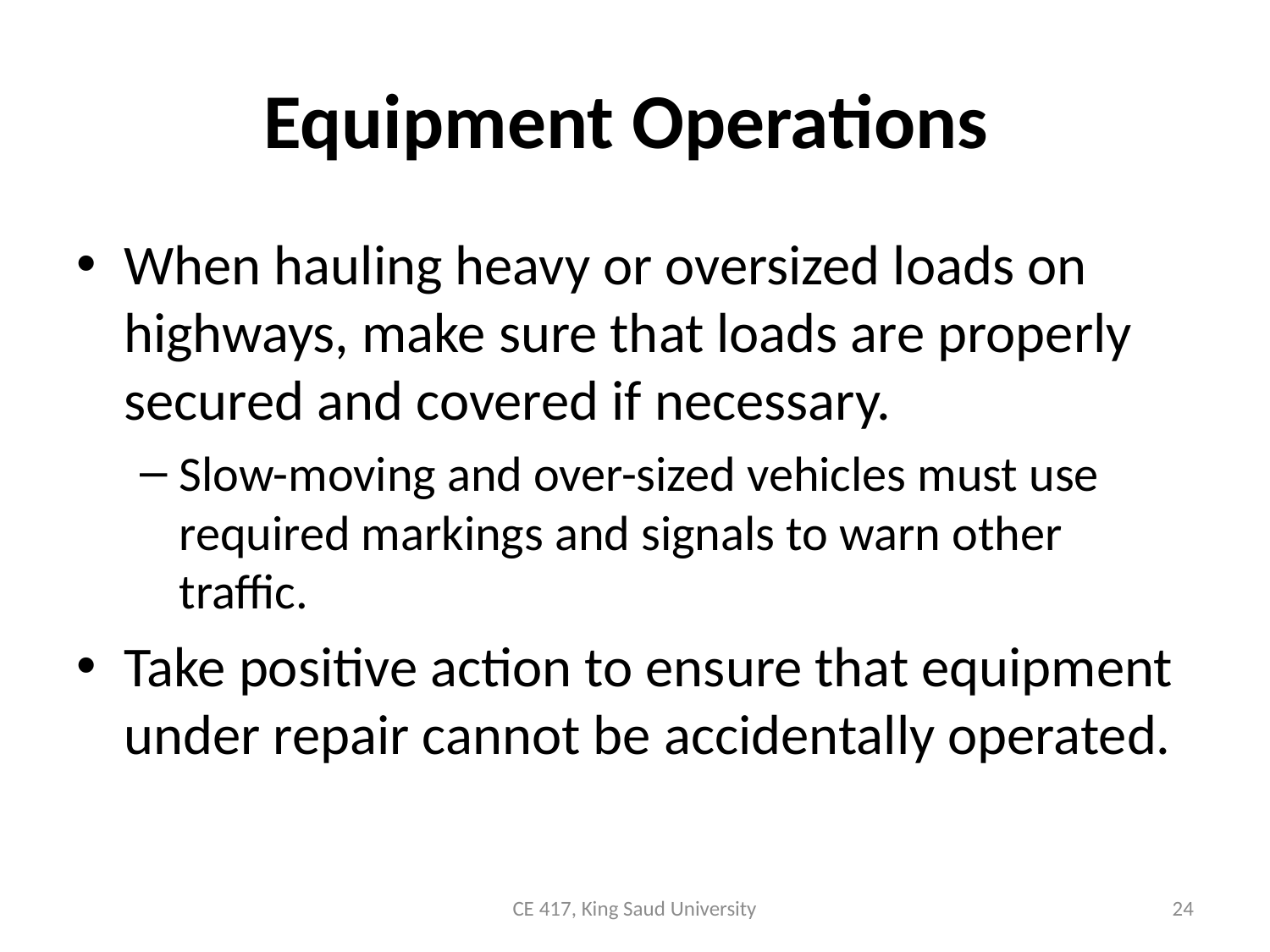

# Equipment Operations
When hauling heavy or oversized loads on highways, make sure that loads are properly secured and covered if necessary.
Slow-moving and over-sized vehicles must use required markings and signals to warn other traffic.
Take positive action to ensure that equipment under repair cannot be accidentally operated.
CE 417, King Saud University
24